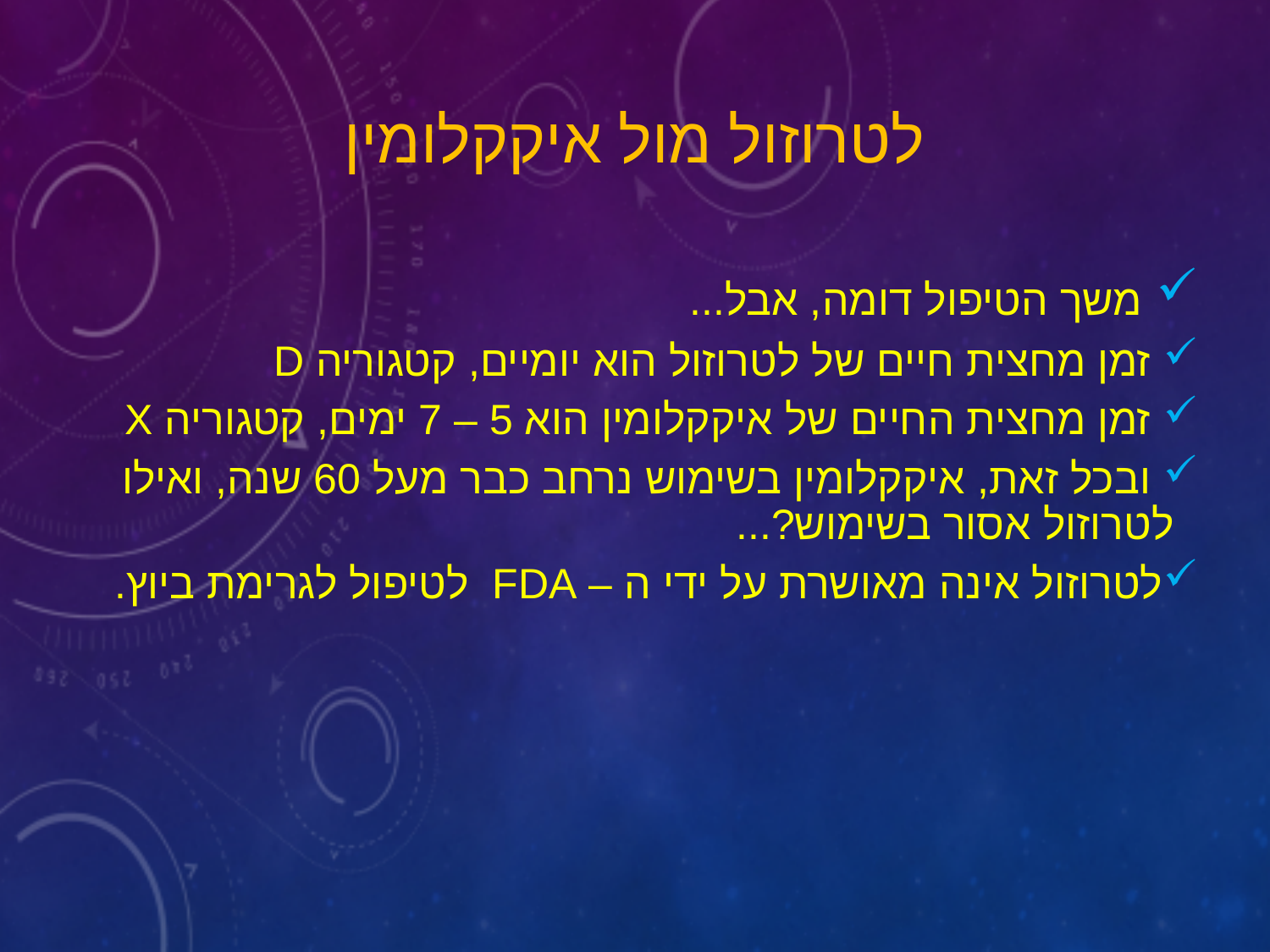

# לטרוזול מול איקקלומין
 משך הטיפול דומה, אבל...
 זמן מחצית חיים של לטרוזול הוא יומיים, קטגוריה D
 זמן מחצית החיים של איקקלומין הוא 5 – 7 ימים, קטגוריה X
 ובכל זאת, איקקלומין בשימוש נרחב כבר מעל 60 שנה, ואילו לטרוזול אסור בשימוש?...
לטרוזול אינה מאושרת על ידי ה – FDA  לטיפול לגרימת ביוץ.